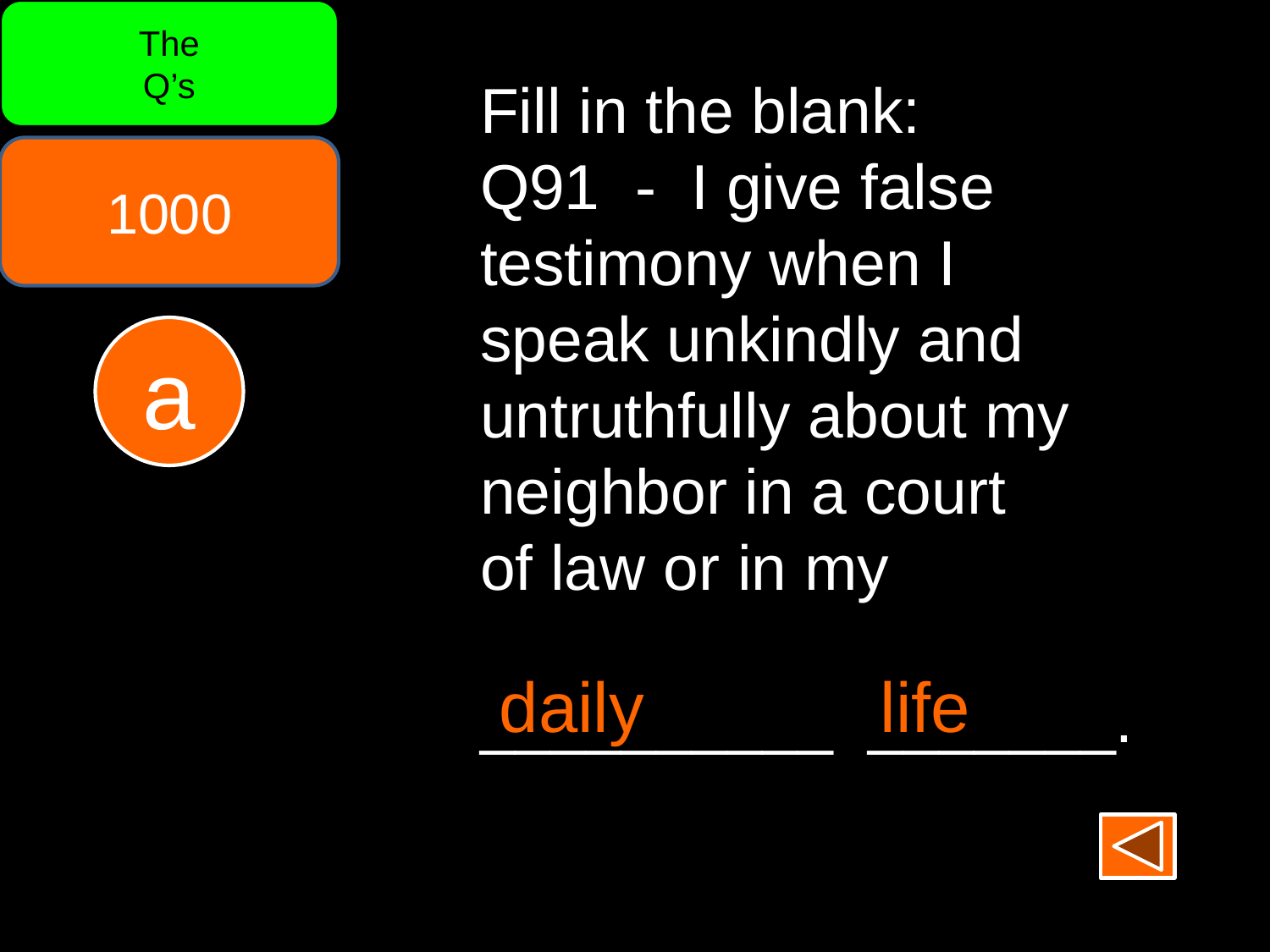

The
Q’s
Fill in the blank:
Q91  -  I give false
testimony when I
speak unkindly and
untruthfully about my
neighbor in a court
of law or in my

__________  _______.
1000
a
daily
life